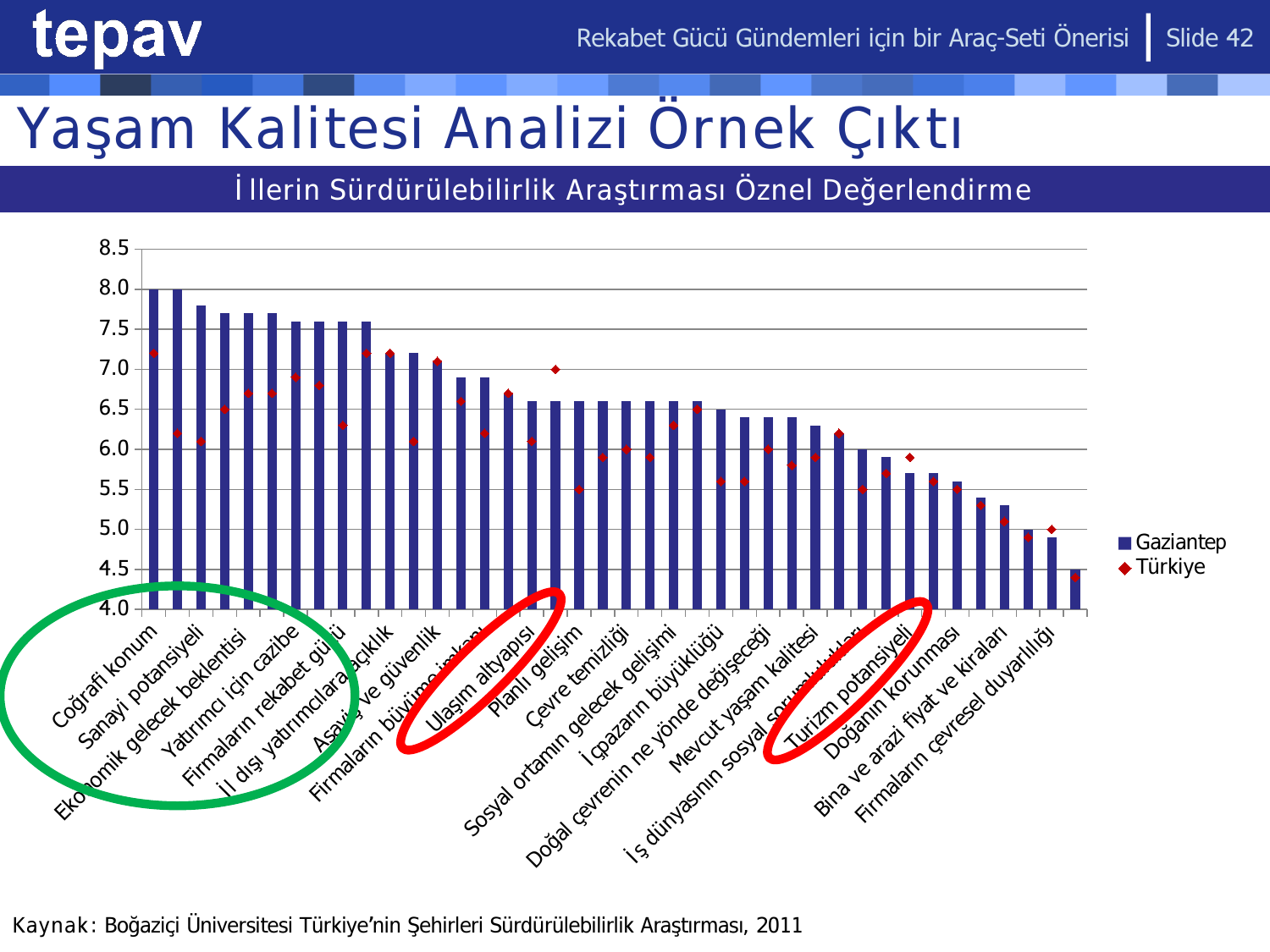

Rekabet Gücü Gündemleri için bir Araç-Seti Önerisi
Slide 42
# Yaşam Kalitesi Analizi Örnek Çıktı
İllerin Sürdürülebilirlik Araştırması Öznel Değerlendirme

### Chart

| Category | Gaziantep | Türkiye |
|---|---|---|
| Coğrafi konum | 8.0 | 7.2 |
| Girişimcilik ruhu | 8.0 | 6.2 |
| Sanayi potansiyeli | 7.8 | 6.1 |
| Ticaret potansiyeli | 7.7 | 6.5 |
| Ekonomik gelecek beklentisi  | 7.7 | 6.7 |
| Finansal hizmetler | 7.7 | 6.7 |
| Yatırımcı için cazibe | 7.6 | 6.9 |
| Sağlık hizmetleri | 7.6 | 6.8 |
| Firmaların rekabet gücü | 7.6 | 6.3 |
| Telekomünikasyon altyapısı | 7.6 | 7.2 |
| İl dışı yatırımcılara açıklık | 7.2 | 7.2 |
| Çocuğunun kalmasını ister mi | 7.2 | 6.1 |
| Asayiş ve güvenlik | 7.1 | 7.1 |
| Yeni teknolojilerin kullanımı | 6.9 | 6.6 |
| Firmaların büyüme imkanı | 6.9 | 6.2 |
| Yaşam kalitesinin gelecek gelişimi | 6.7 | 6.7 |
| Ulaşım altyapısı | 6.6 | 6.1 |
| Üniversitelerin katkısı | 6.6 | 7.0 |
| Planlı gelişim | 6.6 | 5.5 |
| Tarihi dokunun sahiplenilmesi | 6.6 | 5.9 |
| Çevre temizliği | 6.6 | 6.0 |
| Su altyapısı | 6.6 | 5.9 |
| Sosyal ortamın gelecek gelişimi | 6.6 | 6.3 |
| Toplumsal uyum  | 6.6 | 6.5 |
| İçpazarın büyüklüğü | 6.5 | 5.6 |
| Kültür/sanat/eğlence | 6.4 | 5.6 |
| Doğal çevrenin ne yönde değişeceği | 6.4 | 6.0 |
| İşçilik maliyetleri | 6.4 | 5.8 |
| Mevcut yaşam kalitesi | 6.3 | 5.9 |
| Ticari çevrelerin dürüstlüğü | 6.2 | 6.2 |
| İş dünyasının sosyal sorumlulukları | 6.0 | 5.5 |
| Kadınların iş hayatına katılımı | 5.9 | 5.7 |
| Turizm potansiyeli | 5.7 | 5.9 |
| Elektrik Alt yapısı | 5.7 | 5.6 |
| Doğanın korunması | 5.6 | 5.5 |
| Kadın girişimciliğinin desteklenmesi | 5.4 | 5.3 |
| Bina ve arazi fiyat ve kiraları | 5.3 | 5.1 |
| Teknik eleman bulmak | 5.0 | 4.9 |
| Firmaların çevresel duyarlılığı | 4.9 | 5.0 |
| Yetenekli yönetici bulmak- tutmak | 4.5 | 4.4 |

Kaynak: Boğaziçi Üniversitesi Türkiye’nin Şehirleri Sürdürülebilirlik Araştırması, 2011